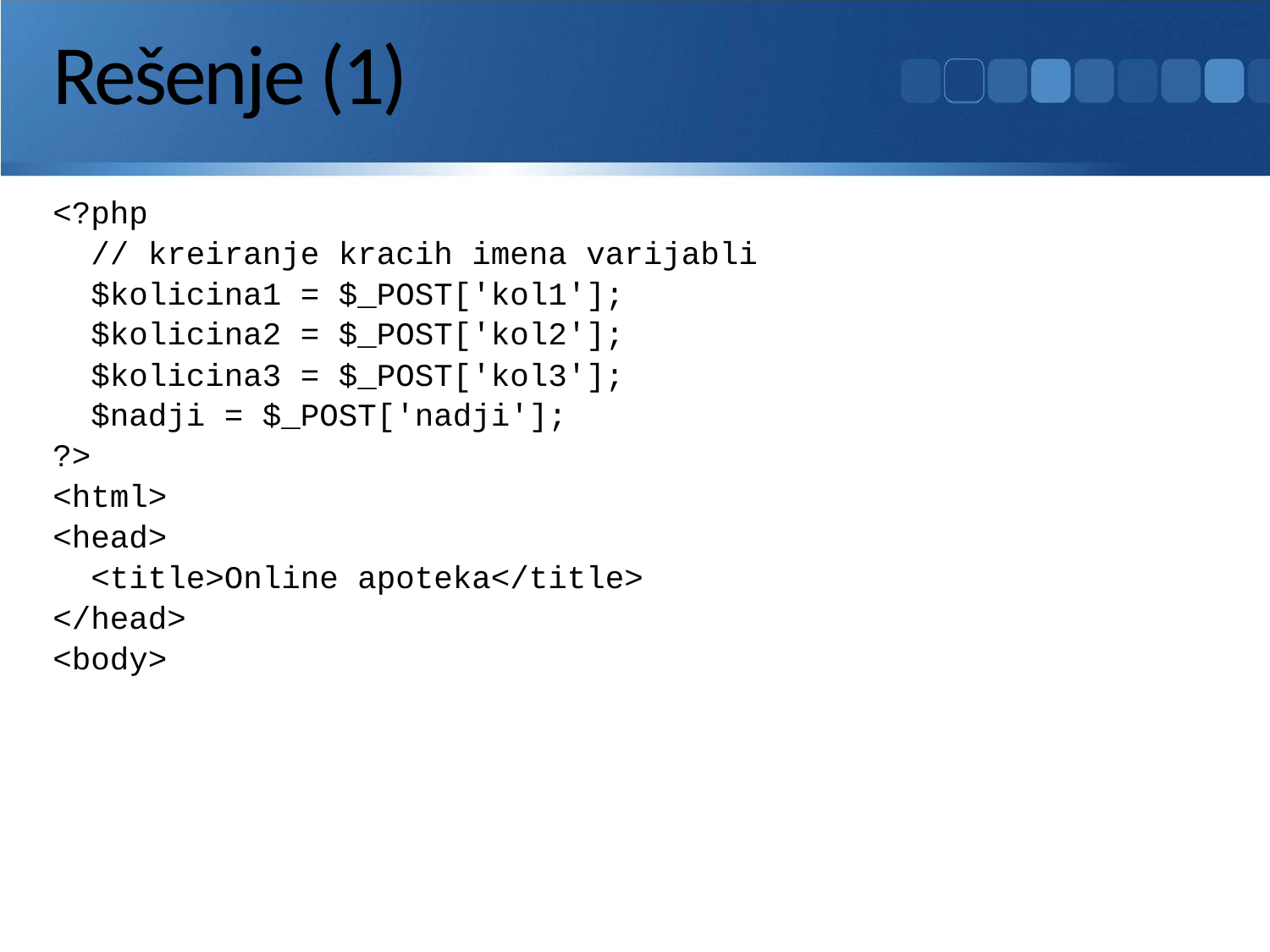

# Rešenje (1)
<?php
  // kreiranje kracih imena varijabli
  $kolicina1 = $_POST['kol1'];
  $kolicina2 = $_POST['kol2'];
  $kolicina3 = $_POST['kol3'];
  $nadji = $_POST['nadji'];
?>
<html>
<head>
  <title>Online apoteka</title>
</head>
<body>
Uvod u PHP
114